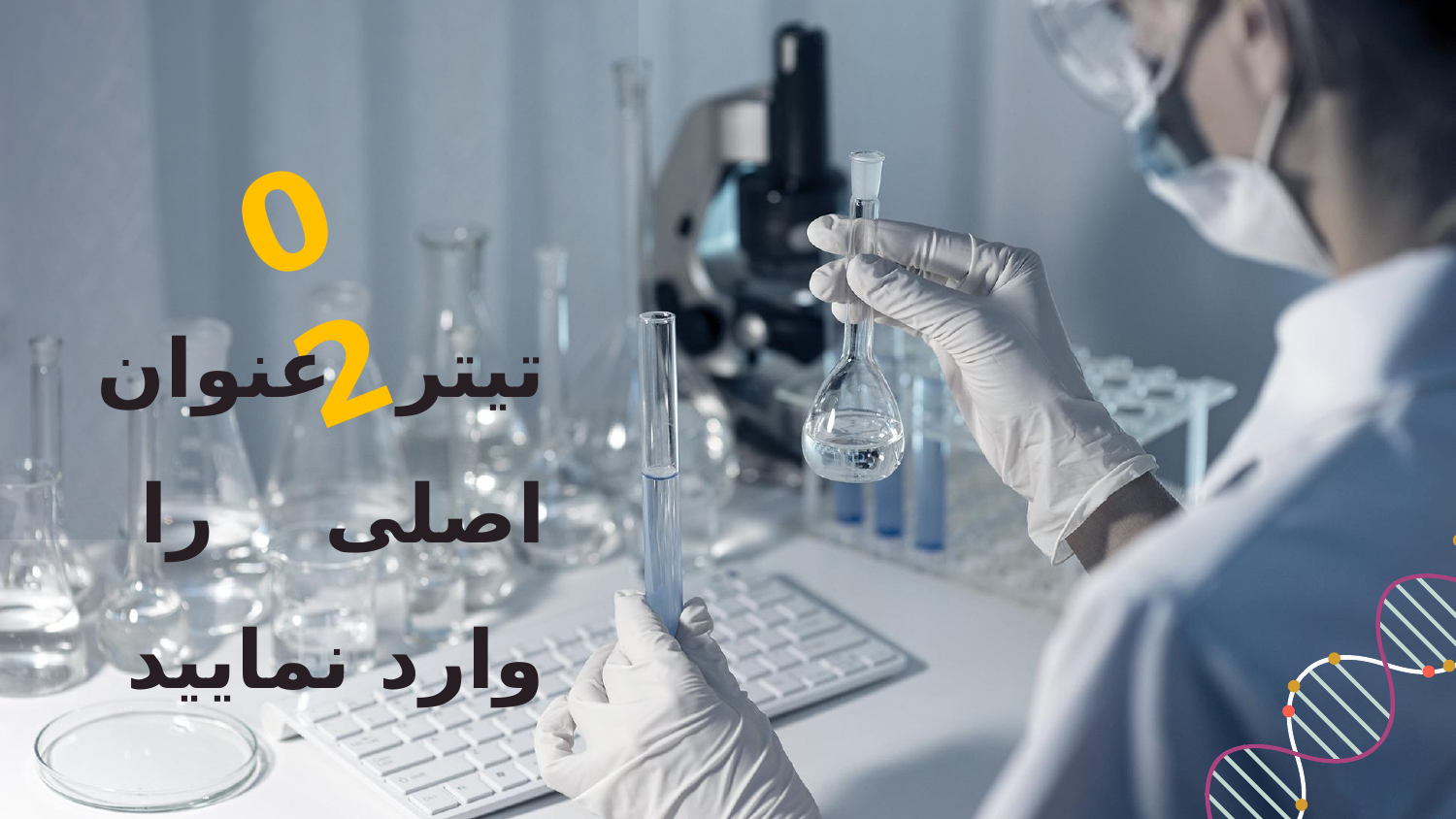

02
تیتر عنوان اصلی را وارد نمایید